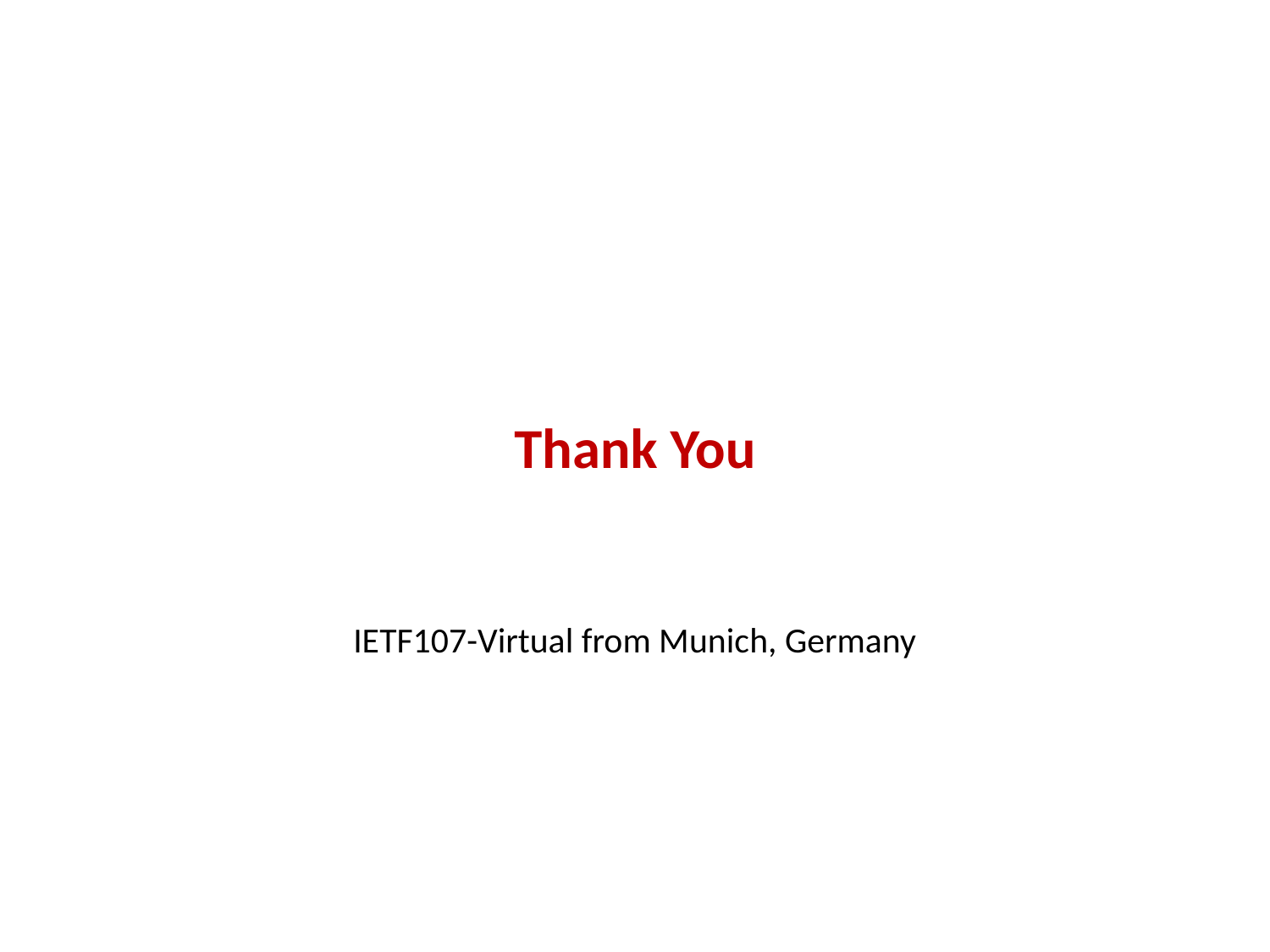

# Thank You

IETF107-Virtual from Munich, Germany